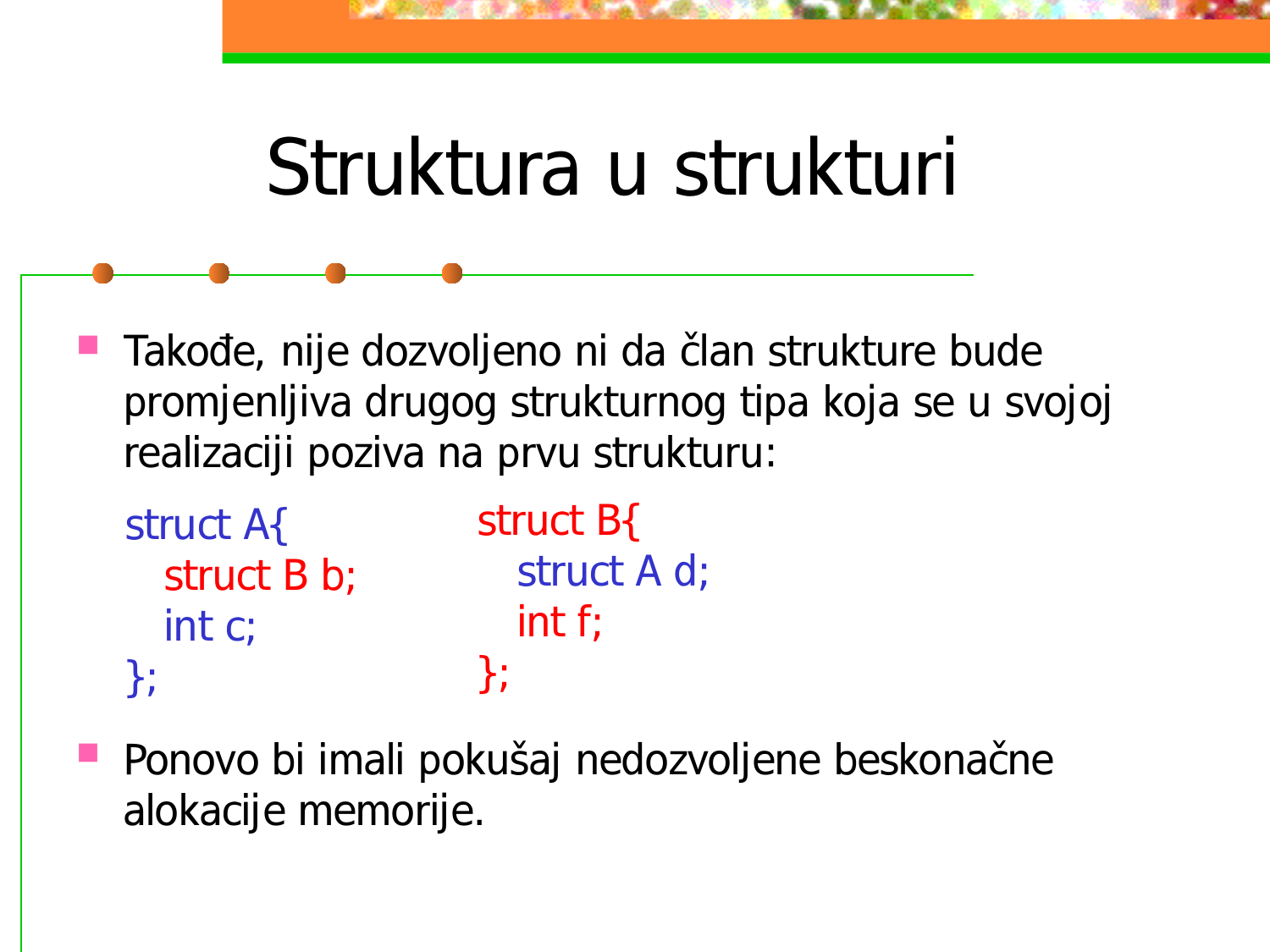

# Struktura u strukturi
Takođe, nije dozvoljeno ni da član strukture bude promjenljiva drugog strukturnog tipa koja se u svojoj realizaciji poziva na prvu strukturu:
struct A{
   struct B b;
   int c;
};
Ponovo bi imali pokušaj nedozvoljene beskonačne alokacije memorije.
struct B{
   struct A d;
   int f;
};